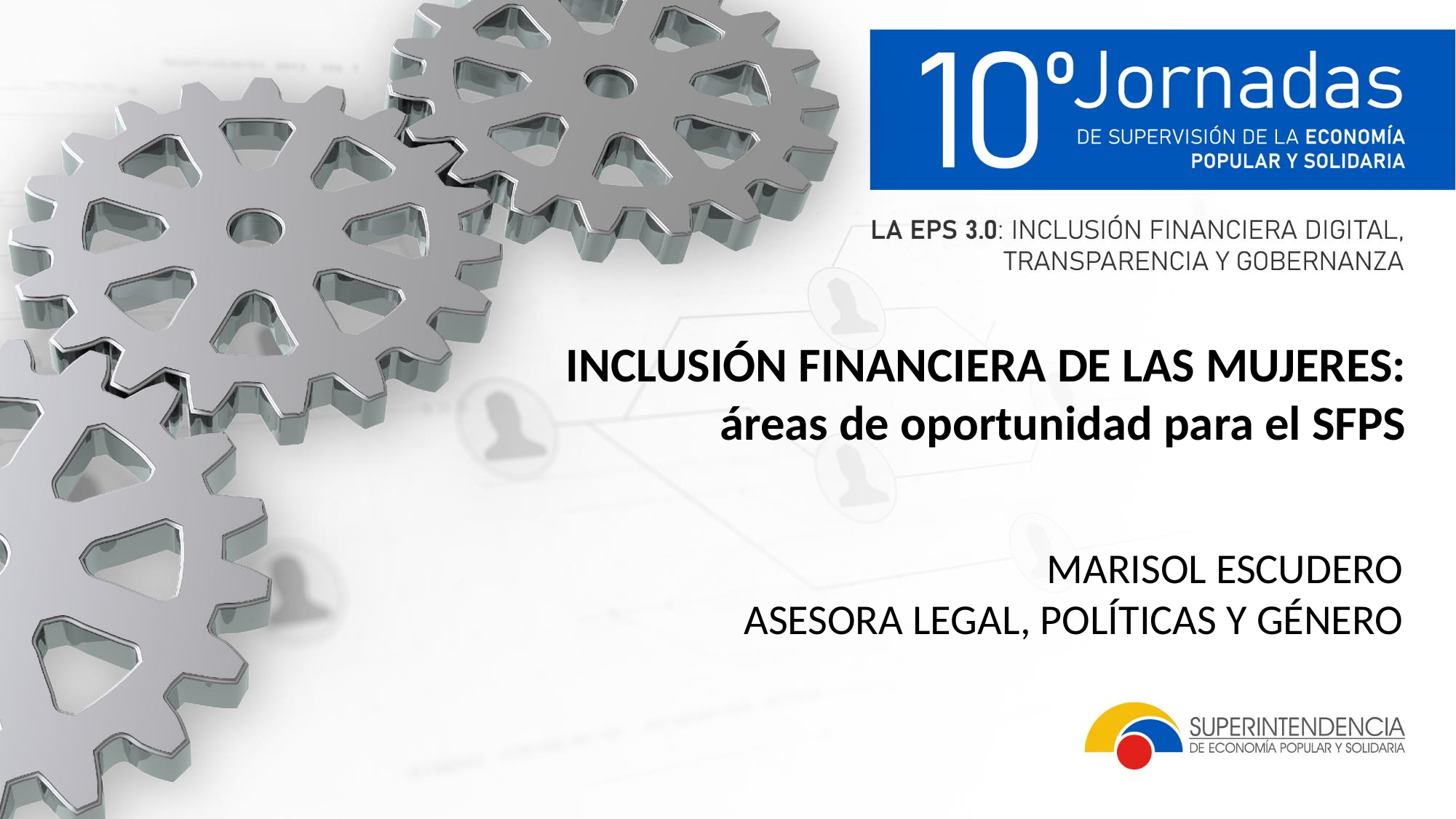

INCLUSIÓN FINANCIERA DE LAS MUJERES: áreas de oportunidad para el SFPS
MARISOL ESCUDERO
ASESORA LEGAL, POLÍTICAS Y GÉNERO